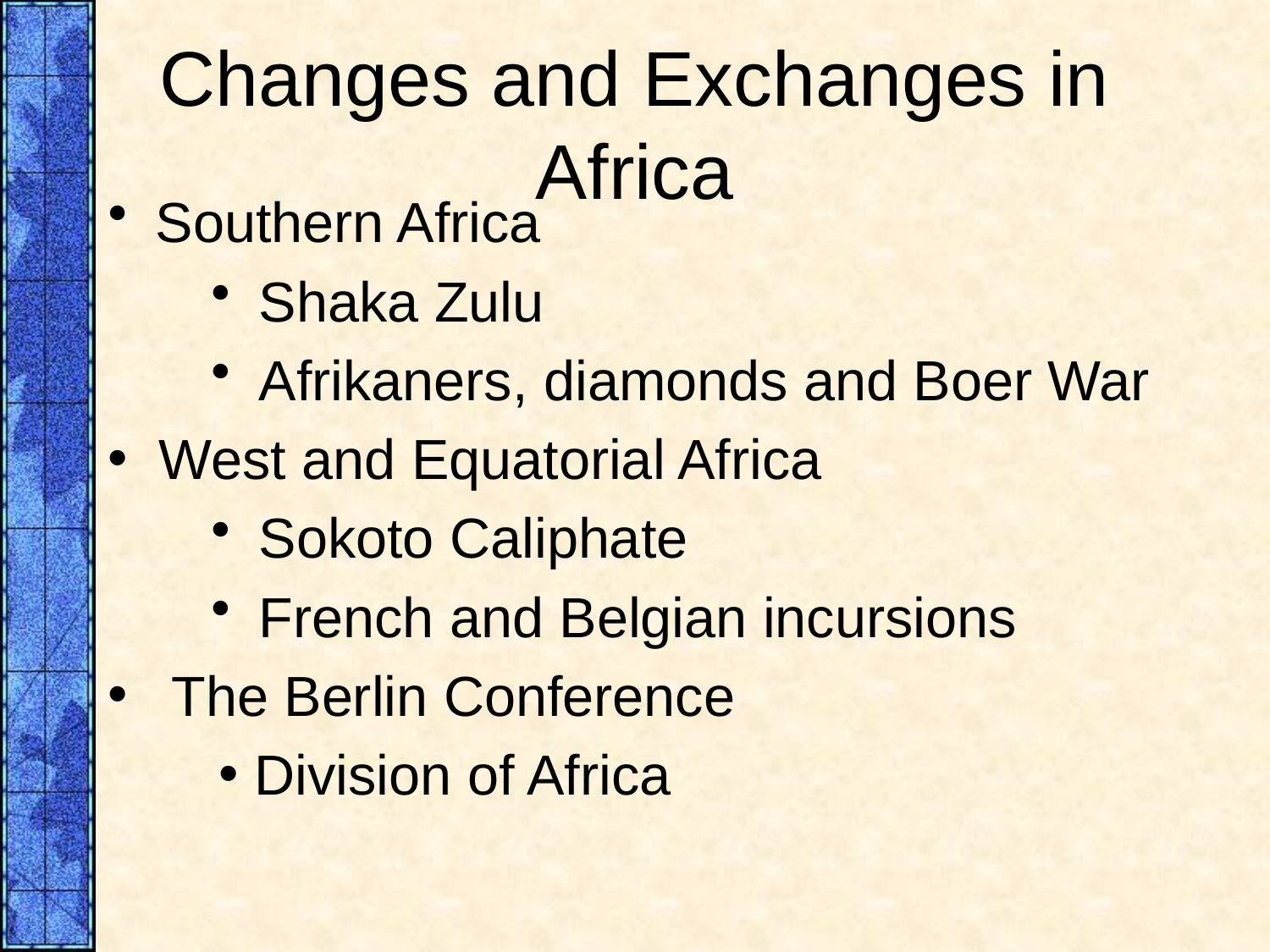

# Changes and Exchanges in Africa
Southern Africa
Shaka Zulu
Afrikaners, diamonds and Boer War
  West and Equatorial Africa
Sokoto Caliphate
French and Belgian incursions
The Berlin Conference
 Division of Africa